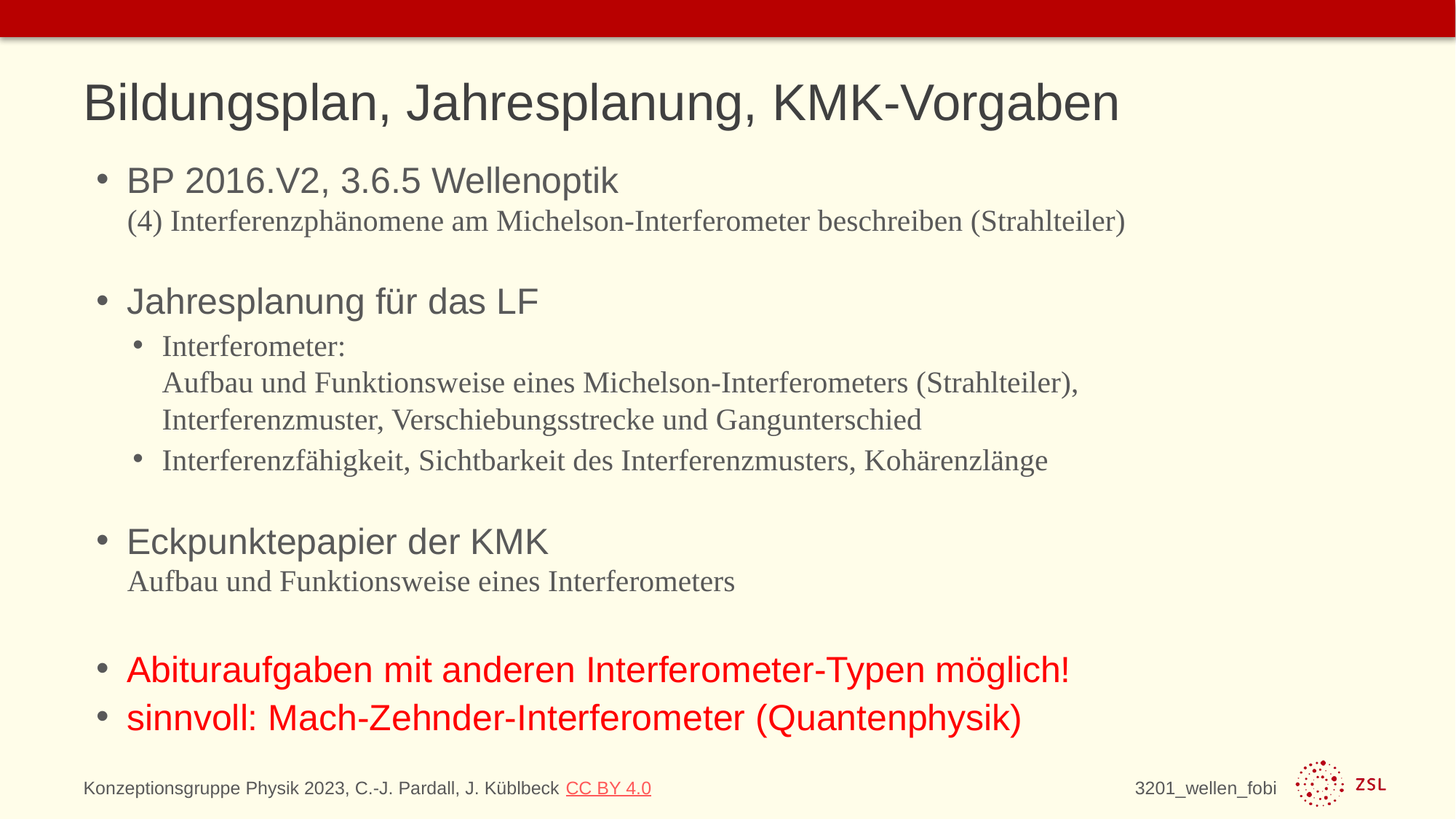

# Bildungsplan, Jahresplanung, KMK-Vorgaben
BP 2016.V2, 3.6.5 Wellenoptik
(4) Interferenzphänomene am Michelson-Interferometer beschreiben (Strahlteiler)
Jahresplanung für das LF
Interferometer:
Aufbau und Funktionsweise eines Michelson-Interferometers (Strahlteiler),
Interferenzmuster, Verschiebungsstrecke und Gangunterschied
Interferenzfähigkeit, Sichtbarkeit des Interferenzmusters, Kohärenzlänge
Eckpunktepapier der KMK
Aufbau und Funktionsweise eines Interferometers
Abituraufgaben mit anderen Interferometer-Typen möglich!
sinnvoll: Mach-Zehnder-Interferometer (Quantenphysik)